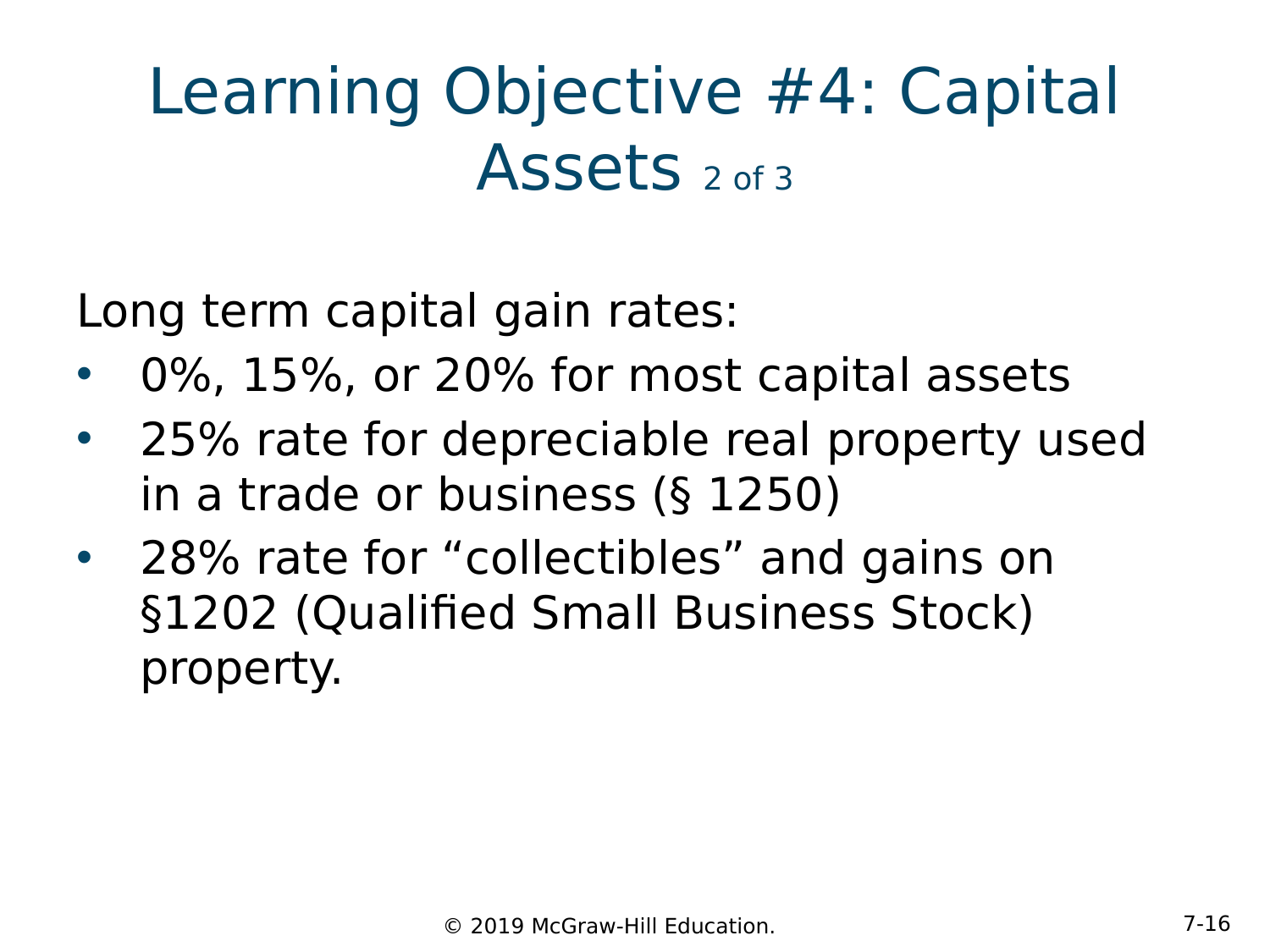

# Learning Objective #4: Capital Assets 2 of 3
Long term capital gain rates:
0%, 15%, or 20% for most capital assets
25% rate for depreciable real property used in a trade or business (§ 1250)
28% rate for “collectibles” and gains on §1202 (Qualified Small Business Stock) property.